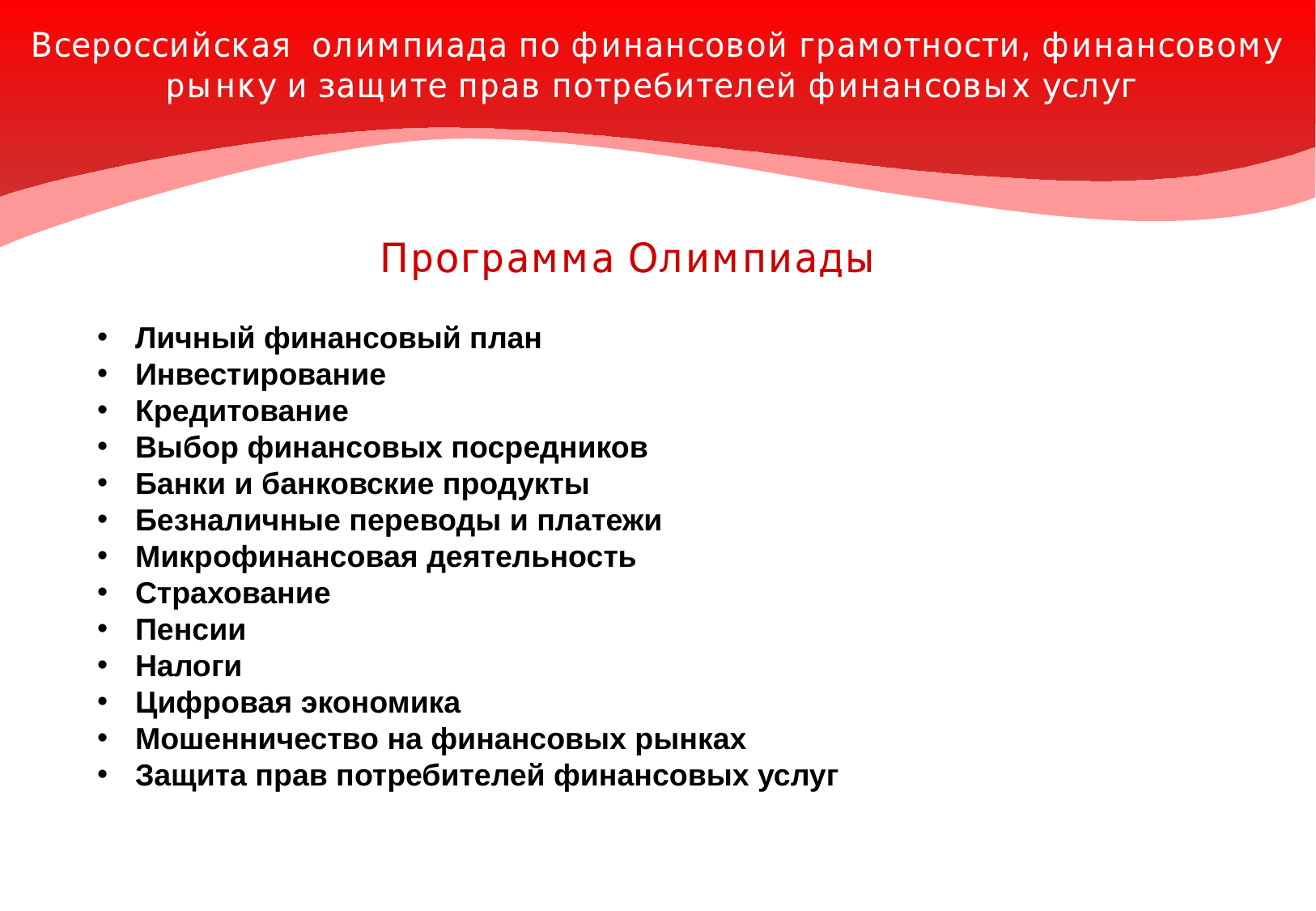

Всероссийская  олимпиада по финансовой грамотности, финансовому рынку и защите прав потребителей финансовых услуг
Программа Олимпиады
Личный финансовый план
Инвестирование
Кредитование
Выбор финансовых посредников
Банки и банковские продукты
Безналичные переводы и платежи
Микрофинансовая деятельность
Страхование
Пенсии
Налоги
Цифровая экономика
Мошенничество на финансовых рынках
Защита прав потребителей финансовых услуг